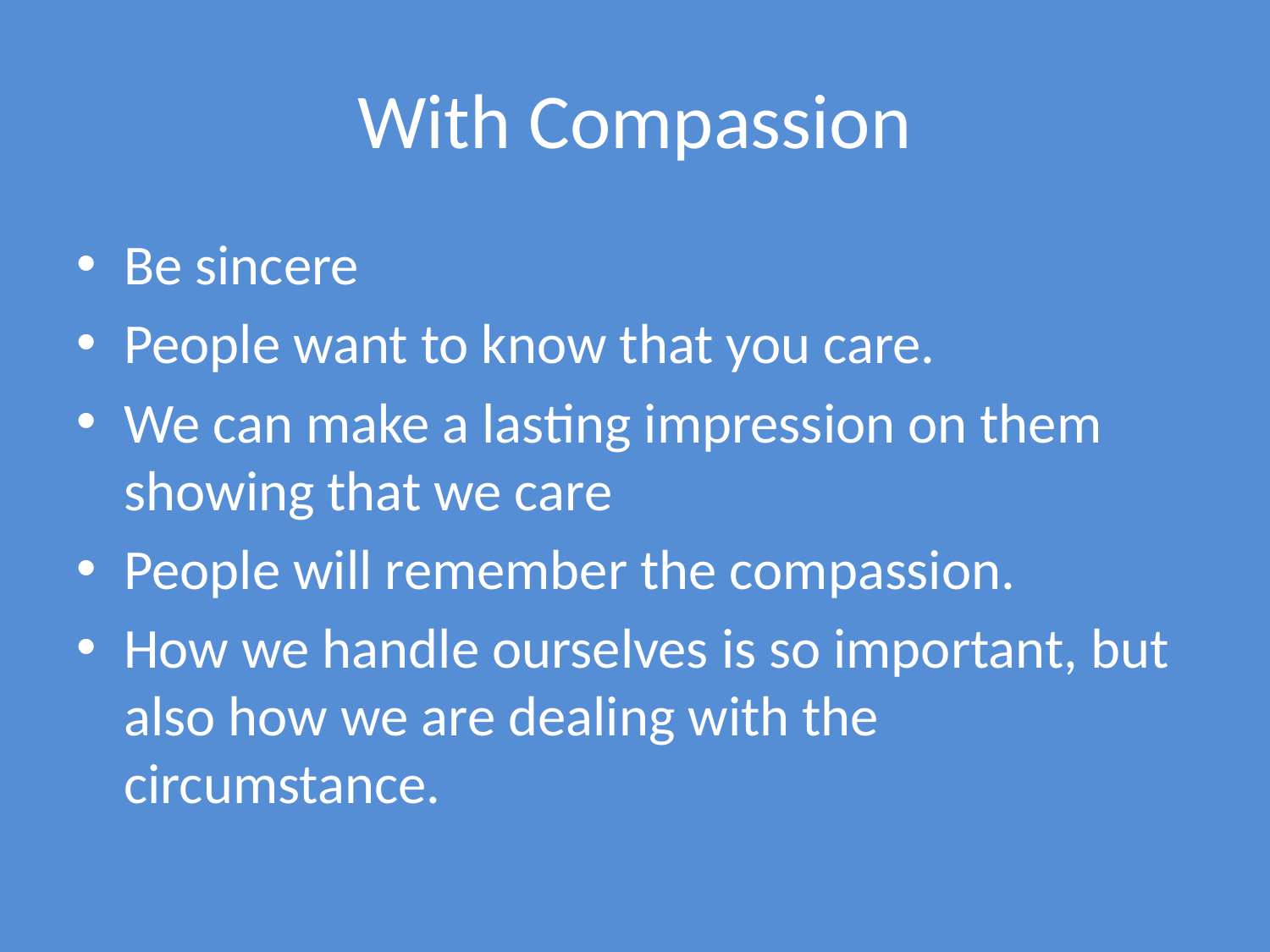

# With Compassion
Be sincere
People want to know that you care.
We can make a lasting impression on them showing that we care
People will remember the compassion.
How we handle ourselves is so important, but also how we are dealing with the circumstance.